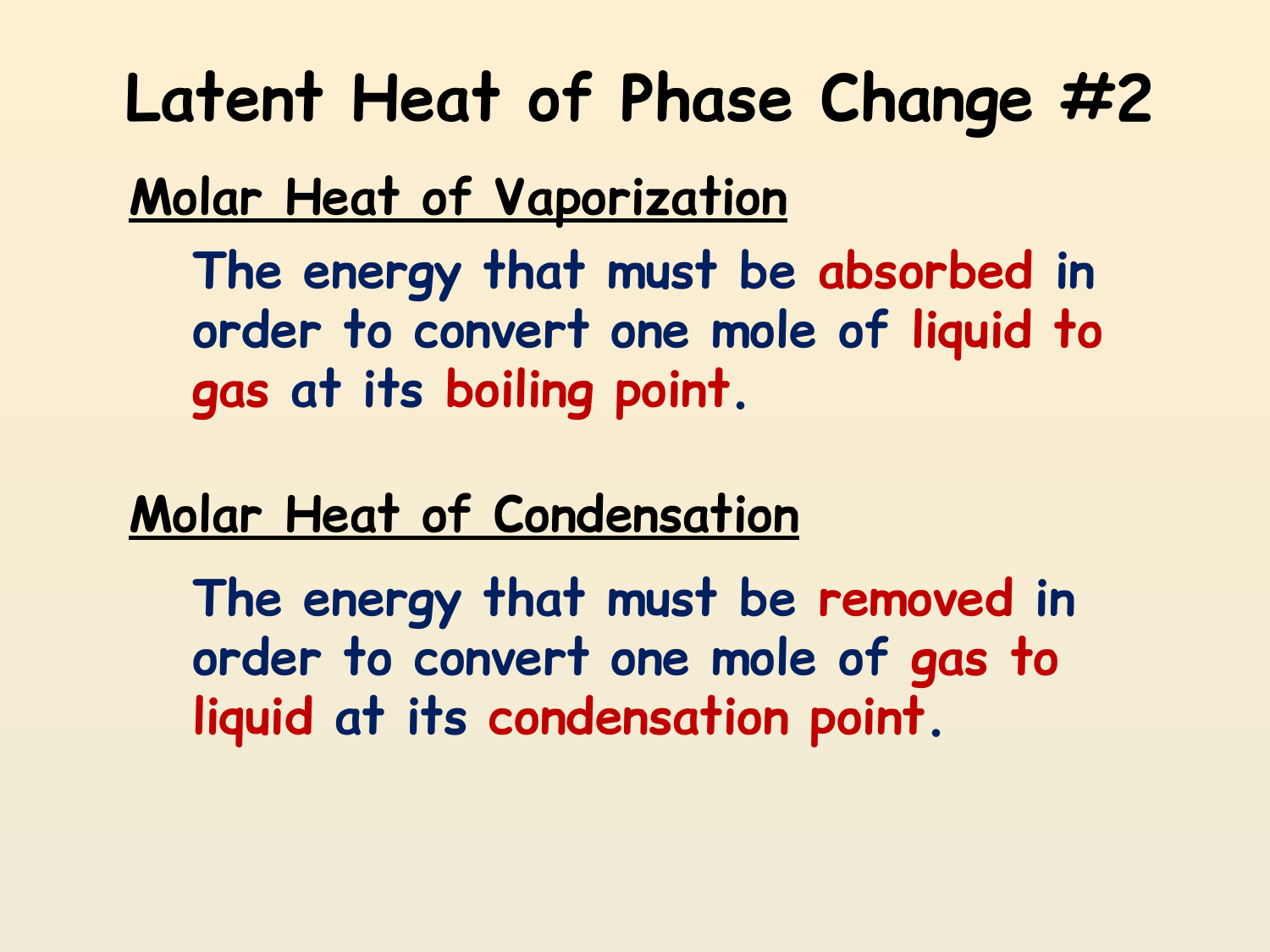

# Latent Heat of Phase Change #2
Molar Heat of Vaporization

The energy that must be absorbed in order to convert one mole of liquid to gas at its boiling point.
Molar Heat of Condensation

The energy that must be removed in order to convert one mole of gas to liquid at its condensation point.